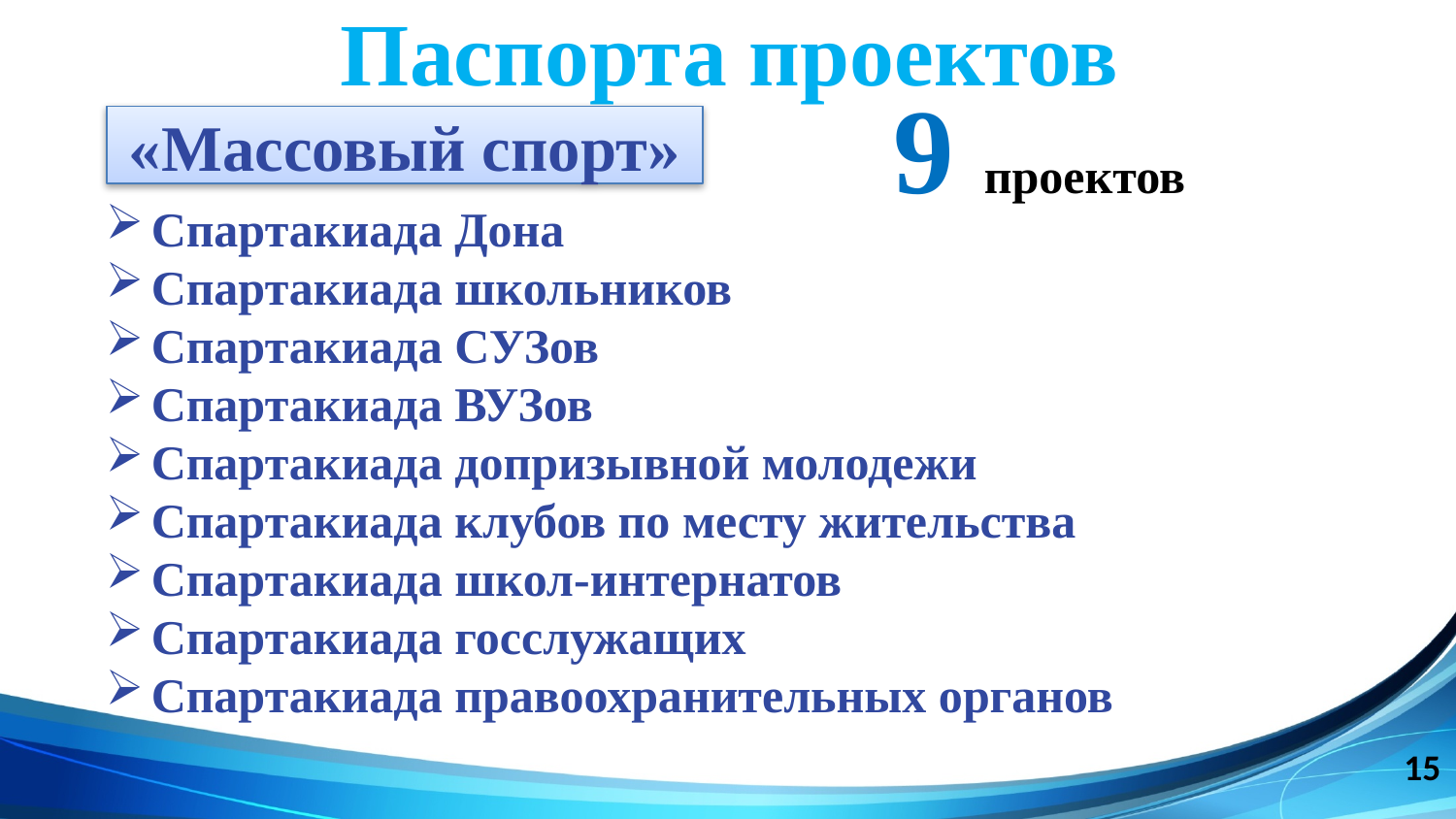

# Паспорта проектов
9 проектов
«Массовый спорт»
Спартакиада Дона
Спартакиада школьников
Спартакиада СУЗов
Спартакиада ВУЗов
Спартакиада допризывной молодежи
Спартакиада клубов по месту жительства
Спартакиада школ-интернатов
Спартакиада госслужащих
Спартакиада правоохранительных органов

15